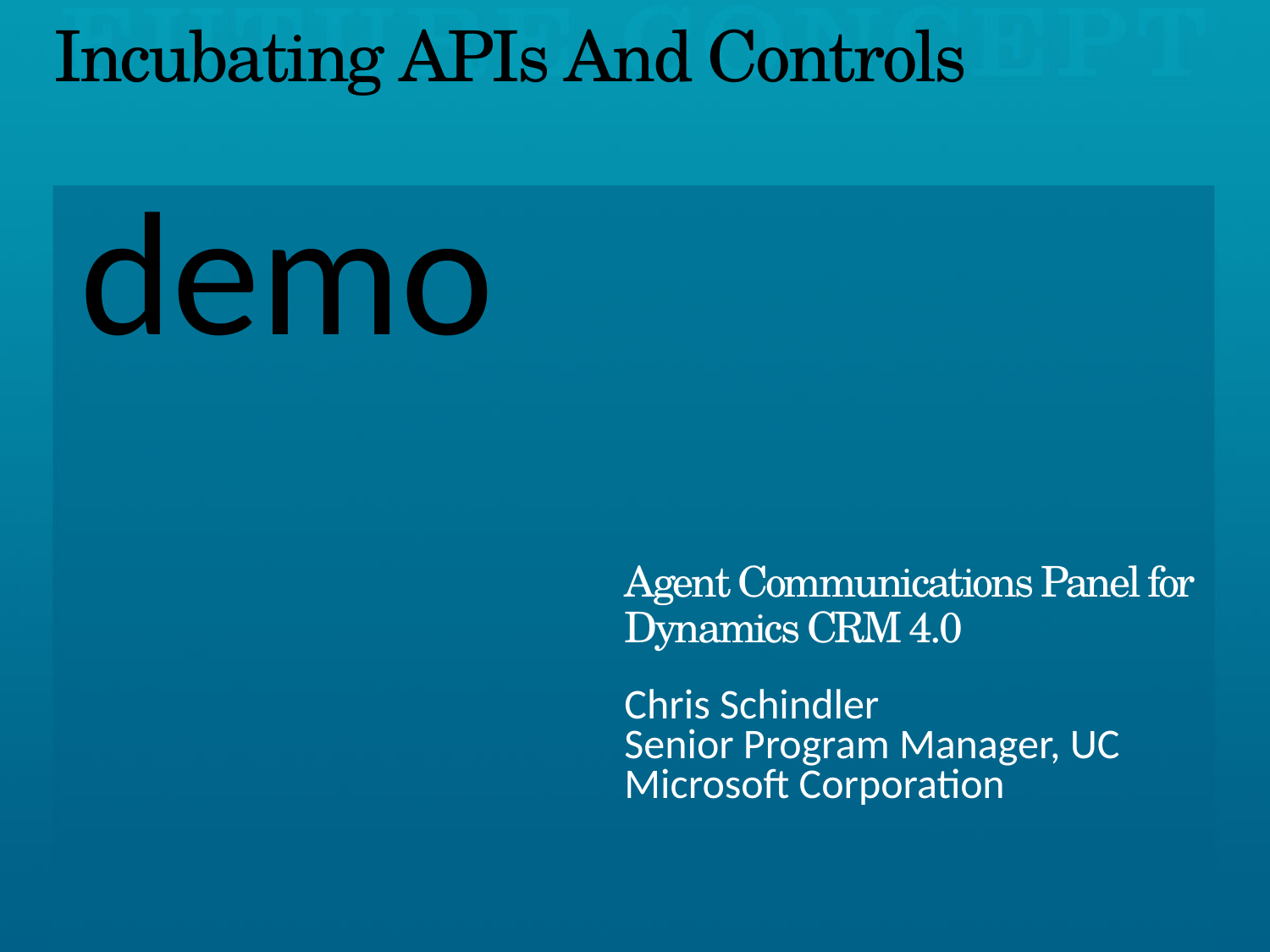

# Incubating APIs And Controls
demo
Agent Communications Panel for Dynamics CRM 4.0
Chris Schindler
Senior Program Manager, UC
Microsoft Corporation